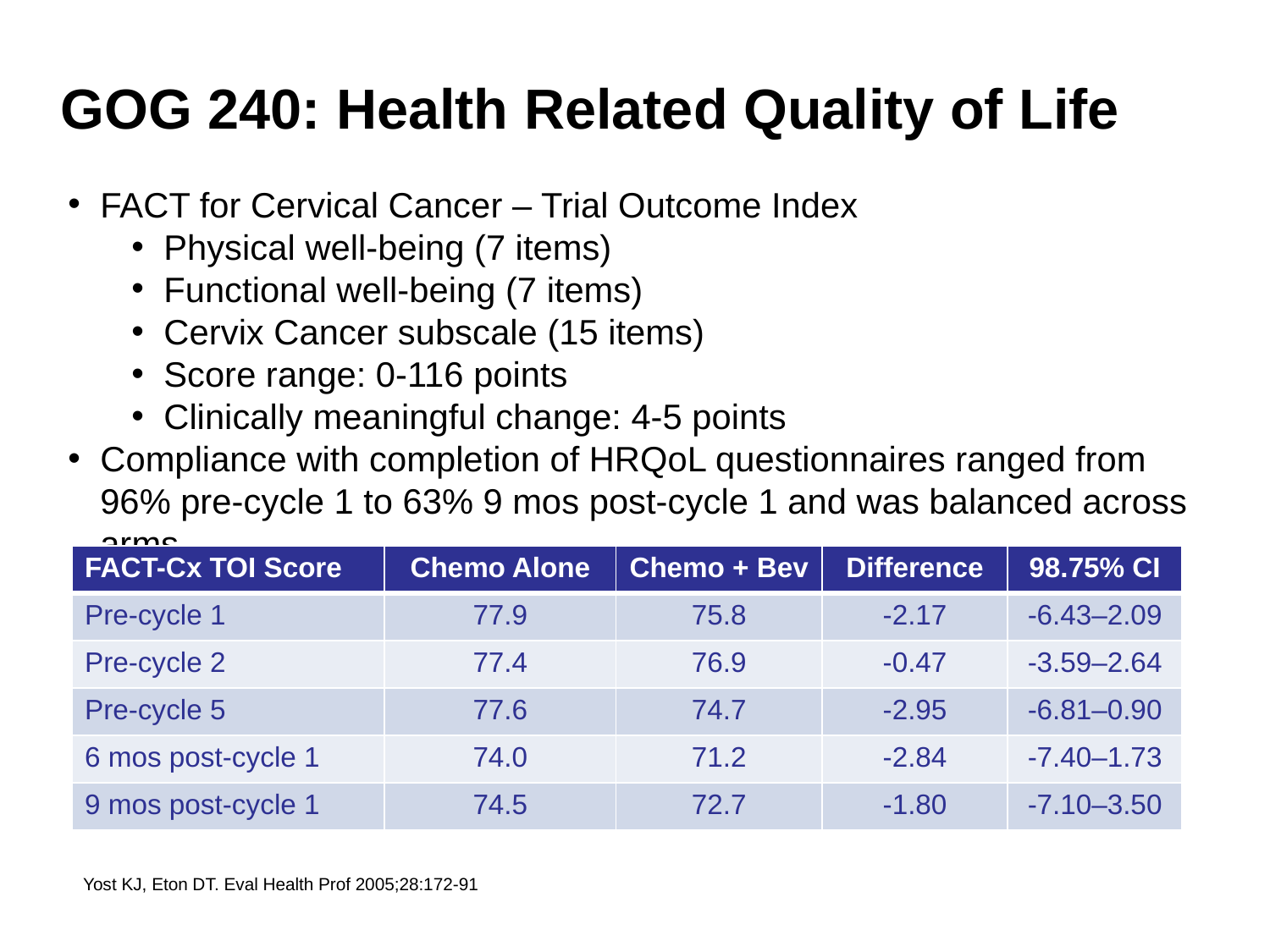

# GOG 240: Health Related Quality of Life
FACT for Cervical Cancer – Trial Outcome Index
Physical well-being (7 items)
Functional well-being (7 items)
Cervix Cancer subscale (15 items)
Score range: 0-116 points
Clinically meaningful change: 4-5 points
Compliance with completion of HRQoL questionnaires ranged from 96% pre-cycle 1 to 63% 9 mos post-cycle 1 and was balanced across arms
| FACT-Cx TOI Score | Chemo Alone | Chemo + Bev | Difference | 98.75% CI |
| --- | --- | --- | --- | --- |
| Pre-cycle 1 | 77.9 | 75.8 | -2.17 | -6.43–2.09 |
| Pre-cycle 2 | 77.4 | 76.9 | -0.47 | -3.59–2.64 |
| Pre-cycle 5 | 77.6 | 74.7 | -2.95 | -6.81–0.90 |
| 6 mos post-cycle 1 | 74.0 | 71.2 | -2.84 | -7.40–1.73 |
| 9 mos post-cycle 1 | 74.5 | 72.7 | -1.80 | -7.10–3.50 |
Yost KJ, Eton DT. Eval Health Prof 2005;28:172-91.